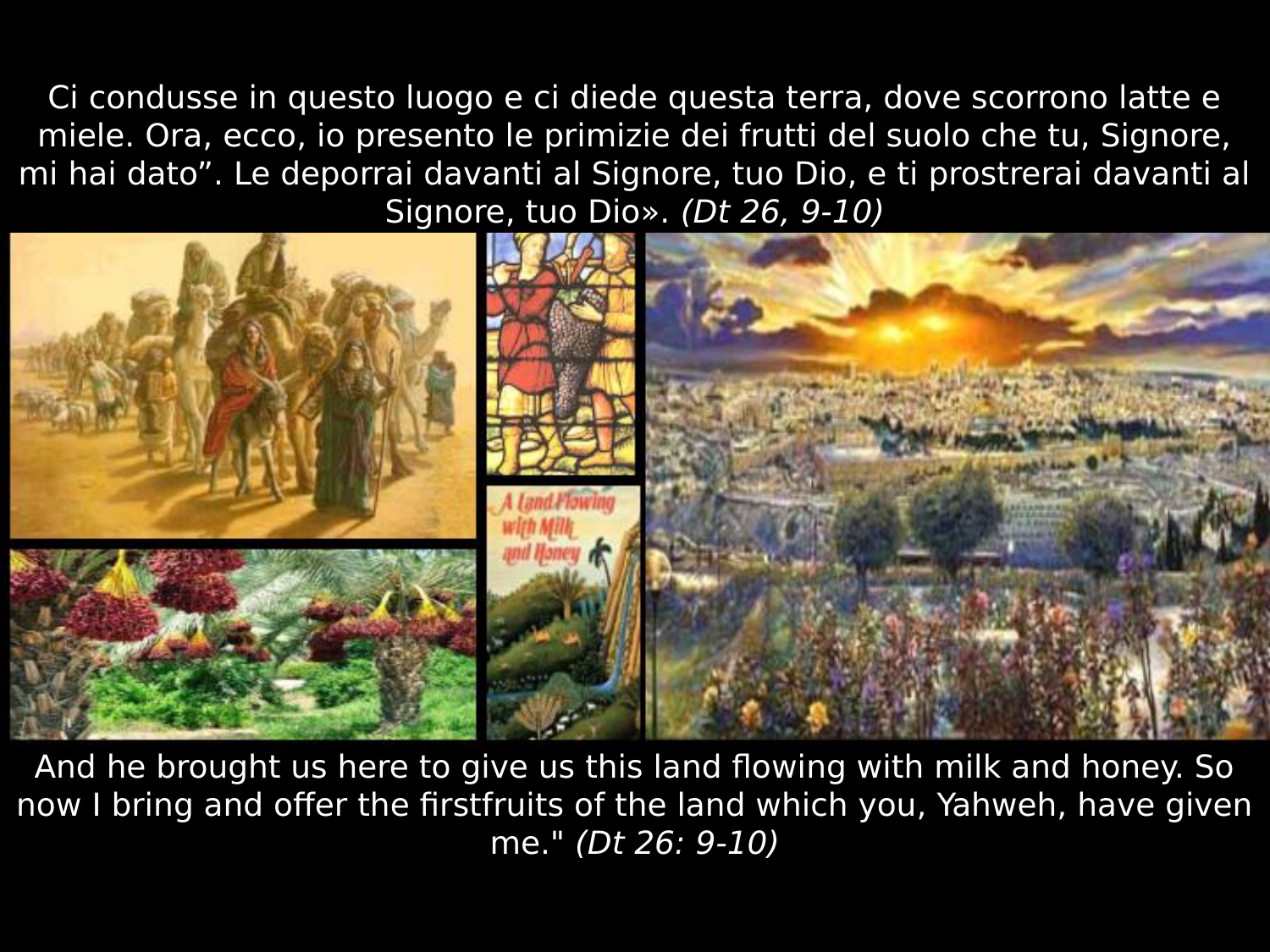

# Ci condusse in questo luogo e ci diede questa terra, dove scorrono latte e miele. Ora, ecco, io presento le primizie dei frutti del suolo che tu, Signore, mi hai dato”. Le deporrai davanti al Signore, tuo Dio, e ti prostrerai davanti al Signore, tuo Dio». (Dt 26, 9-10)
And he brought us here to give us this land flowing with milk and honey. So now I bring and offer the firstfruits of the land which you, Yahweh, have given me." (Dt 26: 9-10)